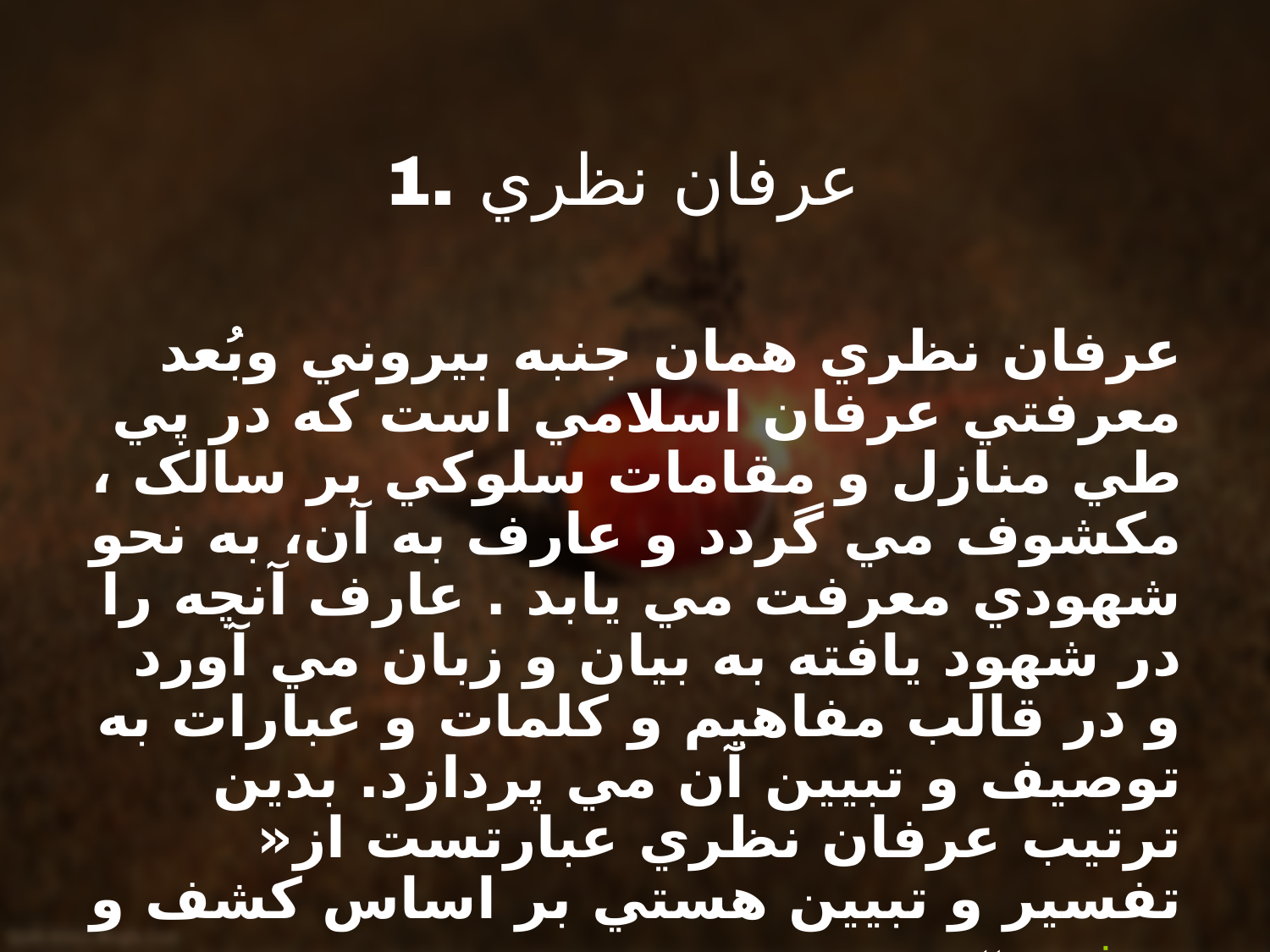

1. عرفان نظري
عرفان نظري همان جنبه بيروني وبُعد معرفتي عرفان اسلامي است که در پي طي منازل و مقامات سلوکي بر سالک ، مکشوف مي گردد و عارف به آن، به نحو شهودي معرفت مي يابد . عارف آنچه را در شهود يافته به بيان و زبان مي آورد و در قالب مفاهيم و کلمات و عبارات به توصيف و تبيين آن مي پردازد. بدين ترتيب عرفان نظري عبارتست از« تفسير و تبيين هستي بر اساس کشف و شهود »